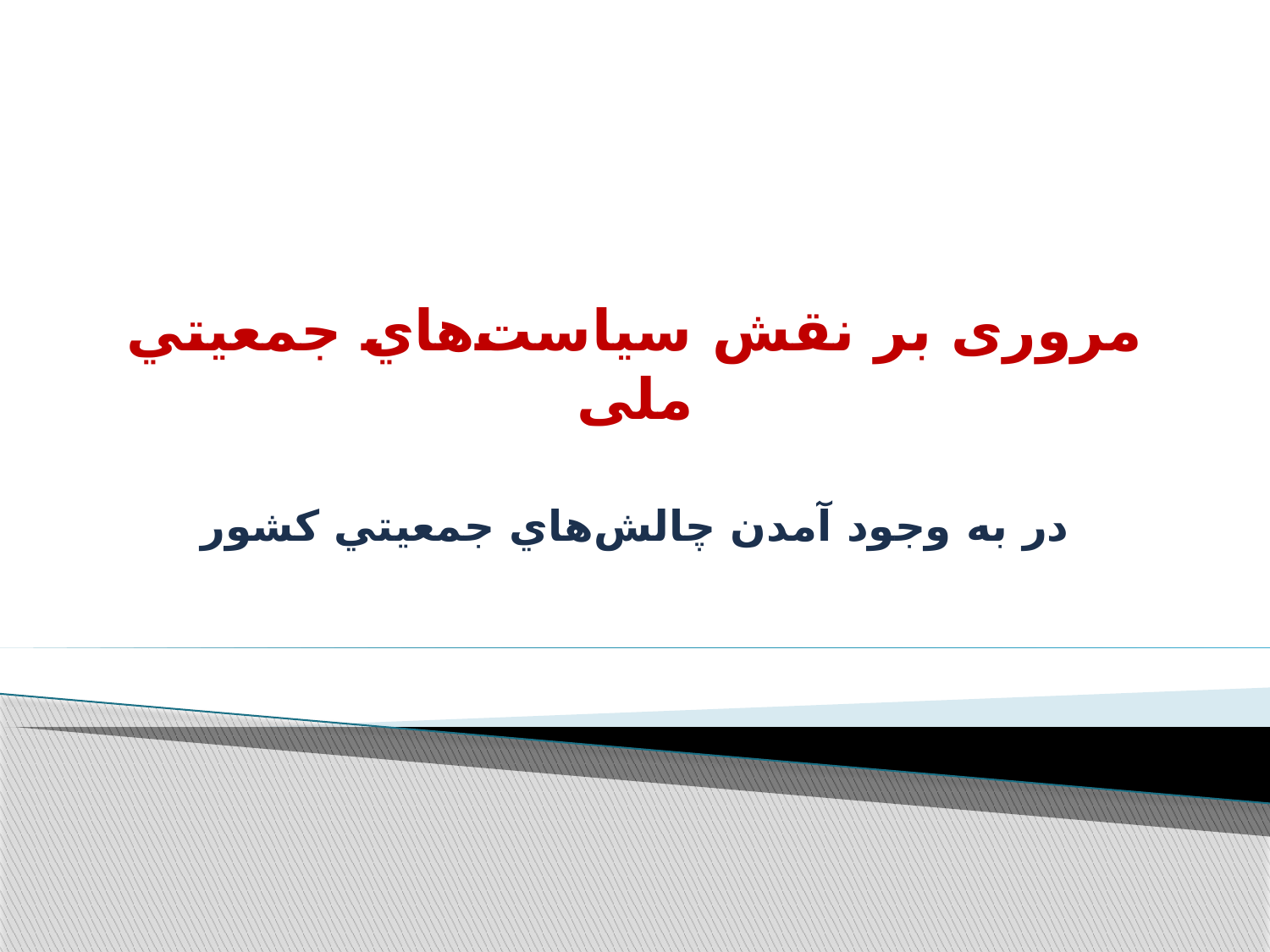

# مروری بر نقش سياست‌هاي جمعيتي ملی در به وجود آمدن چالش‌هاي جمعيتي کشور